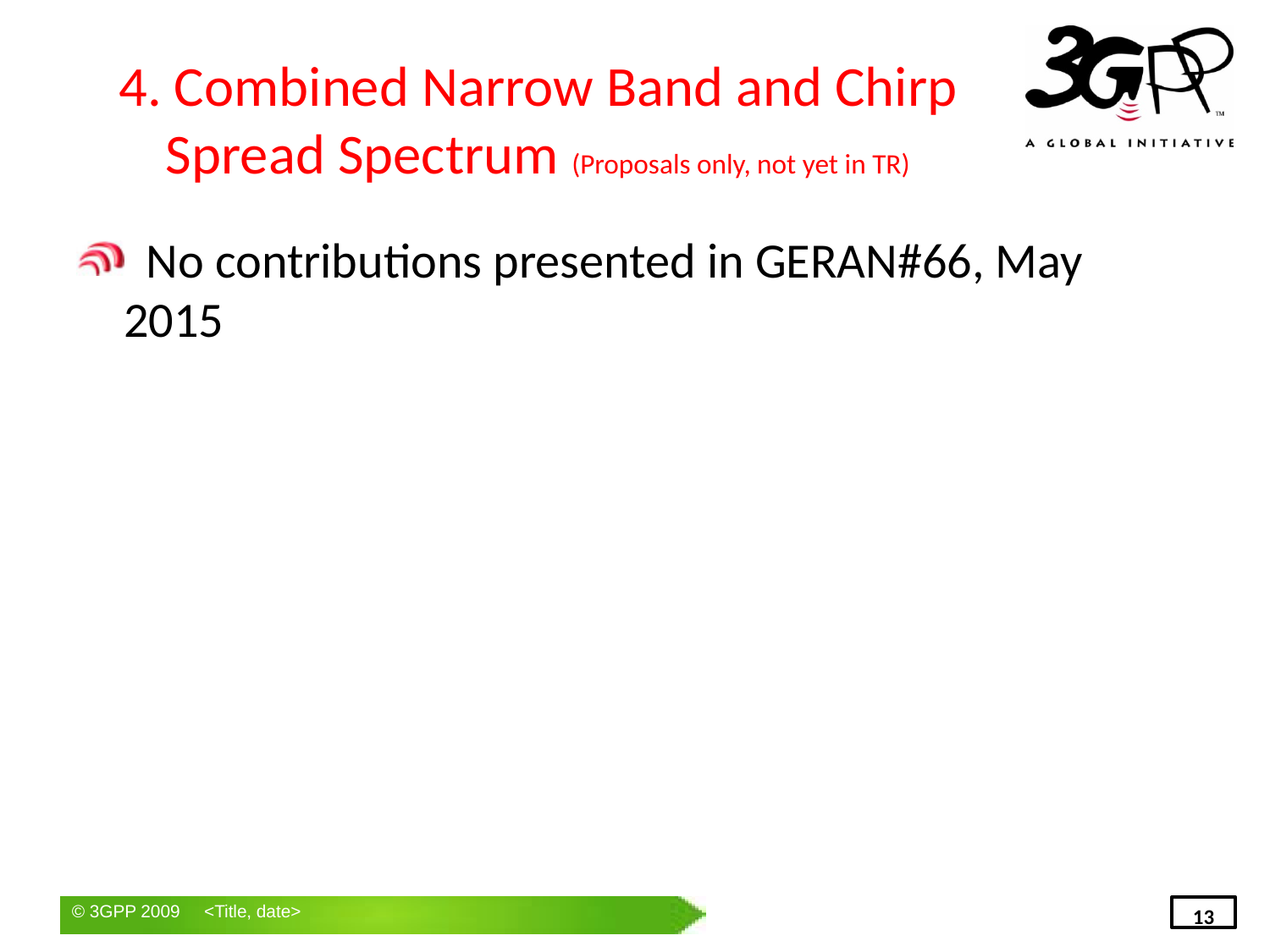

# 4. Combined Narrow Band and Chirp Spread Spectrum (Proposals only, not yet in TR)
  No contributions presented in GERAN#66, May 2015